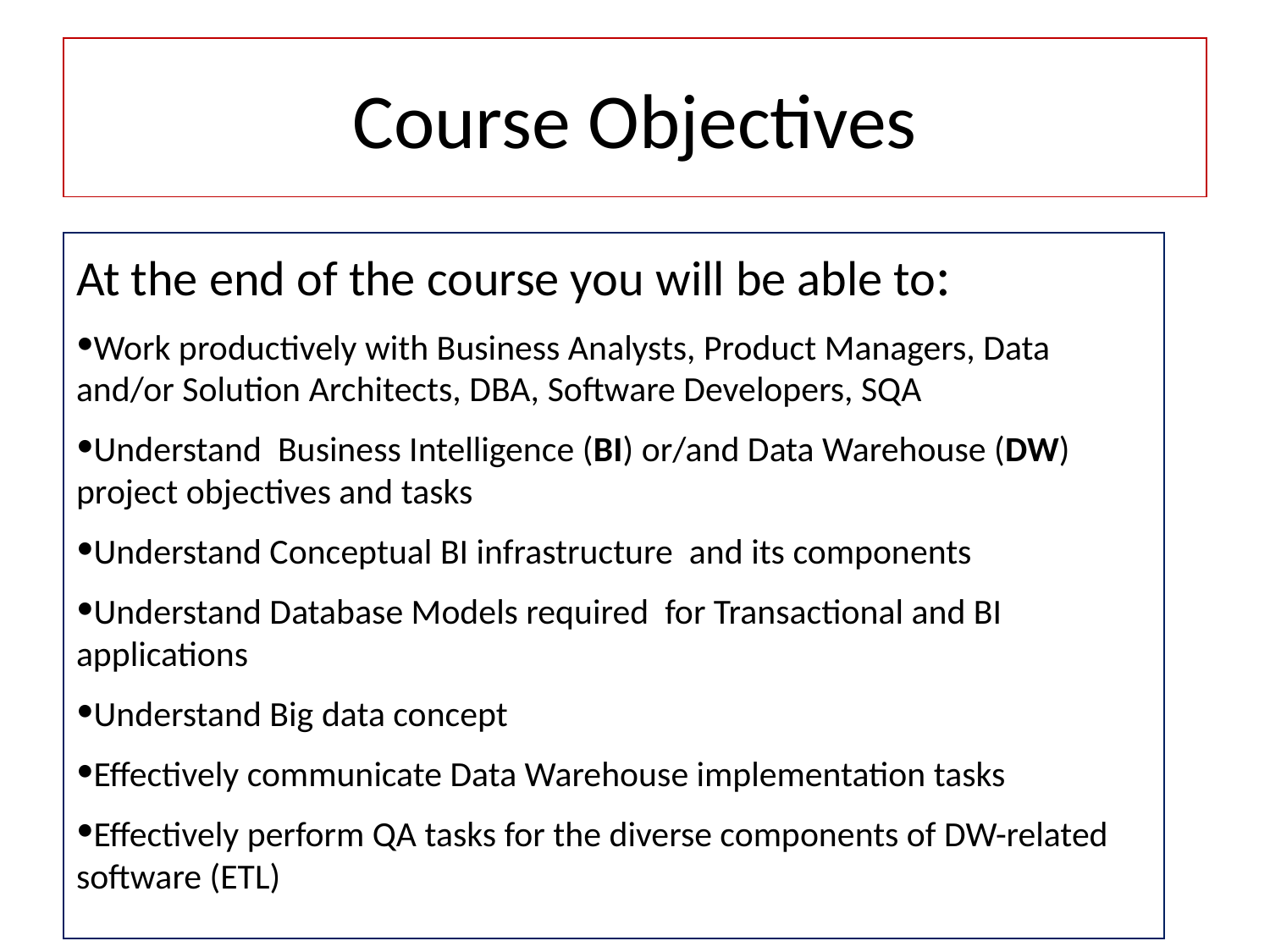

# Course Objectives
At the end of the course you will be able to:
Work productively with Business Analysts, Product Managers, Data and/or Solution Architects, DBA, Software Developers, SQA
Understand  Business Intelligence (BI) or/and Data Warehouse (DW) project objectives and tasks
Understand Conceptual BI infrastructure  and its components
Understand Database Models required  for Transactional and BI applications
Understand Big data concept
Effectively communicate Data Warehouse implementation tasks
Effectively perform QA tasks for the diverse components of DW-related  software (ETL)